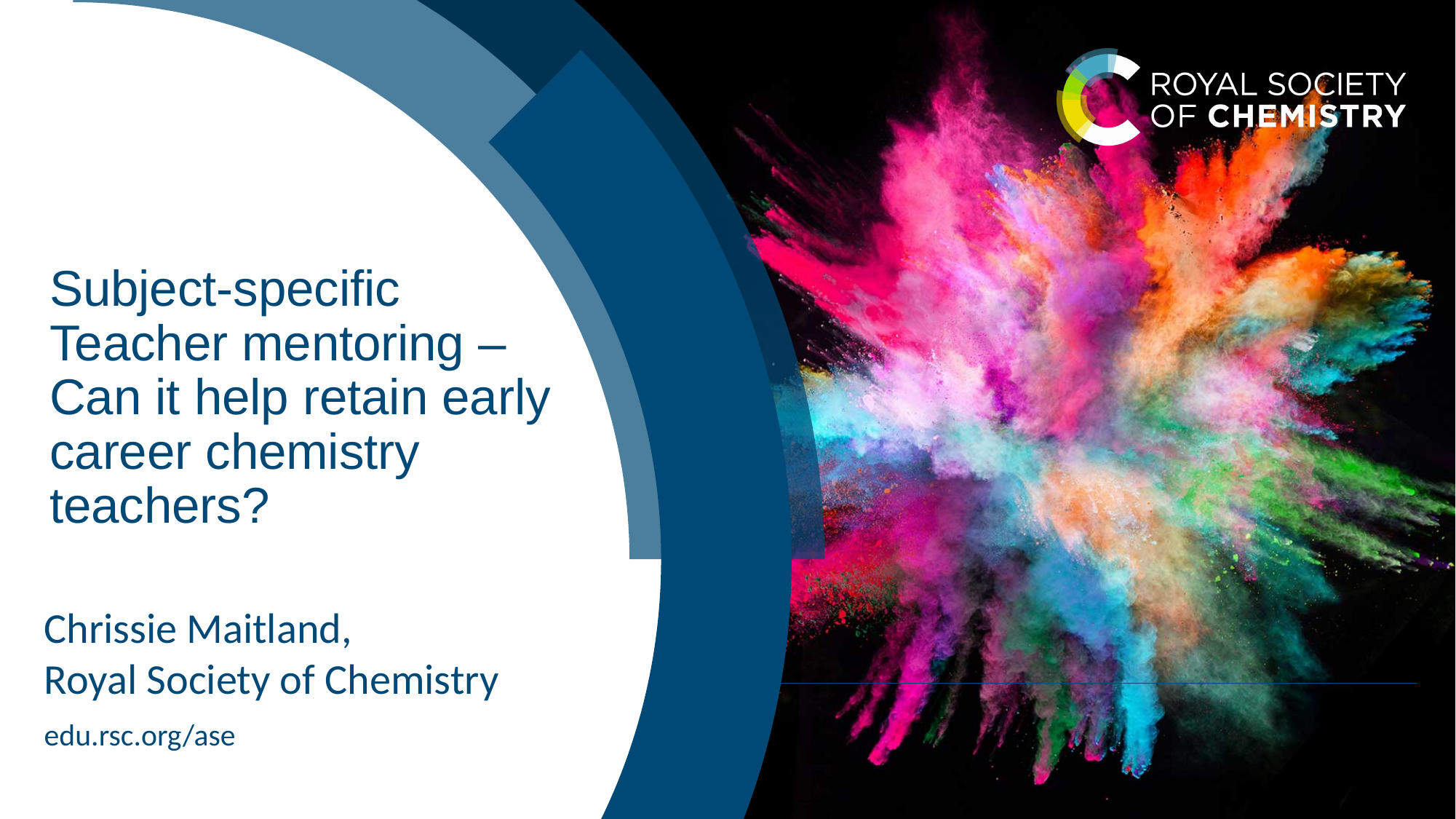

# Subject-specific Teacher mentoring – Can it help retain early career chemistry teachers?
Chrissie Maitland,
Royal Society of Chemistry

edu.rsc.org/ase